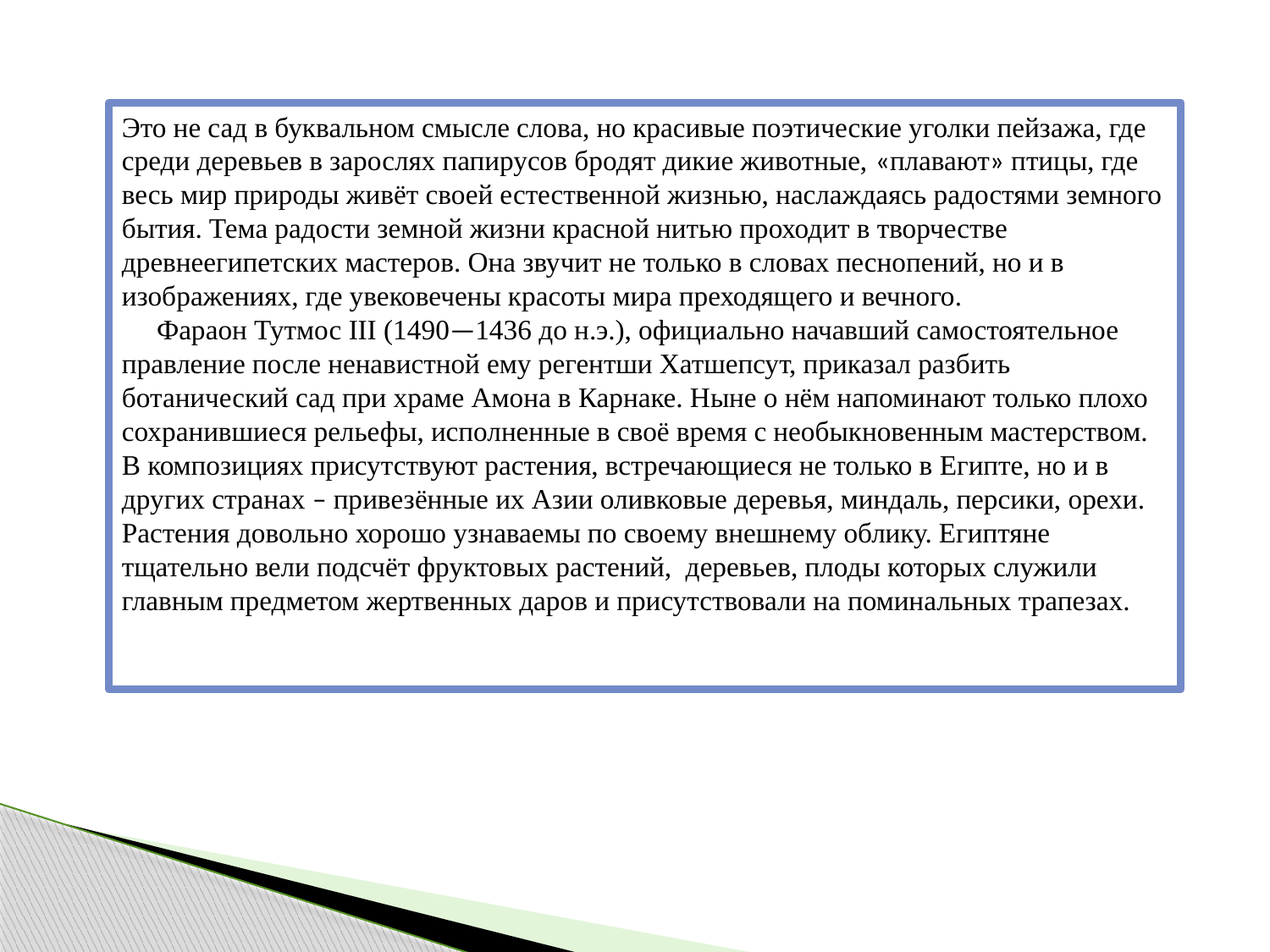

Это не сад в буквальном смысле слова, но красивые поэтические уголки пейзажа, где среди деревьев в зарослях папирусов бродят дикие животные, «плавают» птицы, где весь мир природы живёт своей естественной жизнью, наслаждаясь радостями земного бытия. Тема радости земной жизни красной нитью проходит в творчестве древнеегипетских мастеров. Она звучит не только в словах песнопений, но и в изображениях, где увековечены красоты мира преходящего и вечного.
     Фараон Тутмос III (1490—1436 до н.э.), официально начавший самостоятельное правление после ненавистной ему регентши Хатшепсут, приказал разбить ботанический сад при храме Амона в Карнаке. Ныне о нём напоминают только плохо сохранившиеся рельефы, исполненные в своё время с необыкновенным мастерством. В композициях присутствуют растения, встречающиеся не только в Египте, но и в других странах – привезённые их Азии оливковые деревья, миндаль, персики, орехи. Растения довольно хорошо узнаваемы по своему внешнему облику. Египтяне тщательно вели подсчёт фруктовых растений,  деревьев, плоды которых служили главным предметом жертвенных даров и присутствовали на поминальных трапезах.